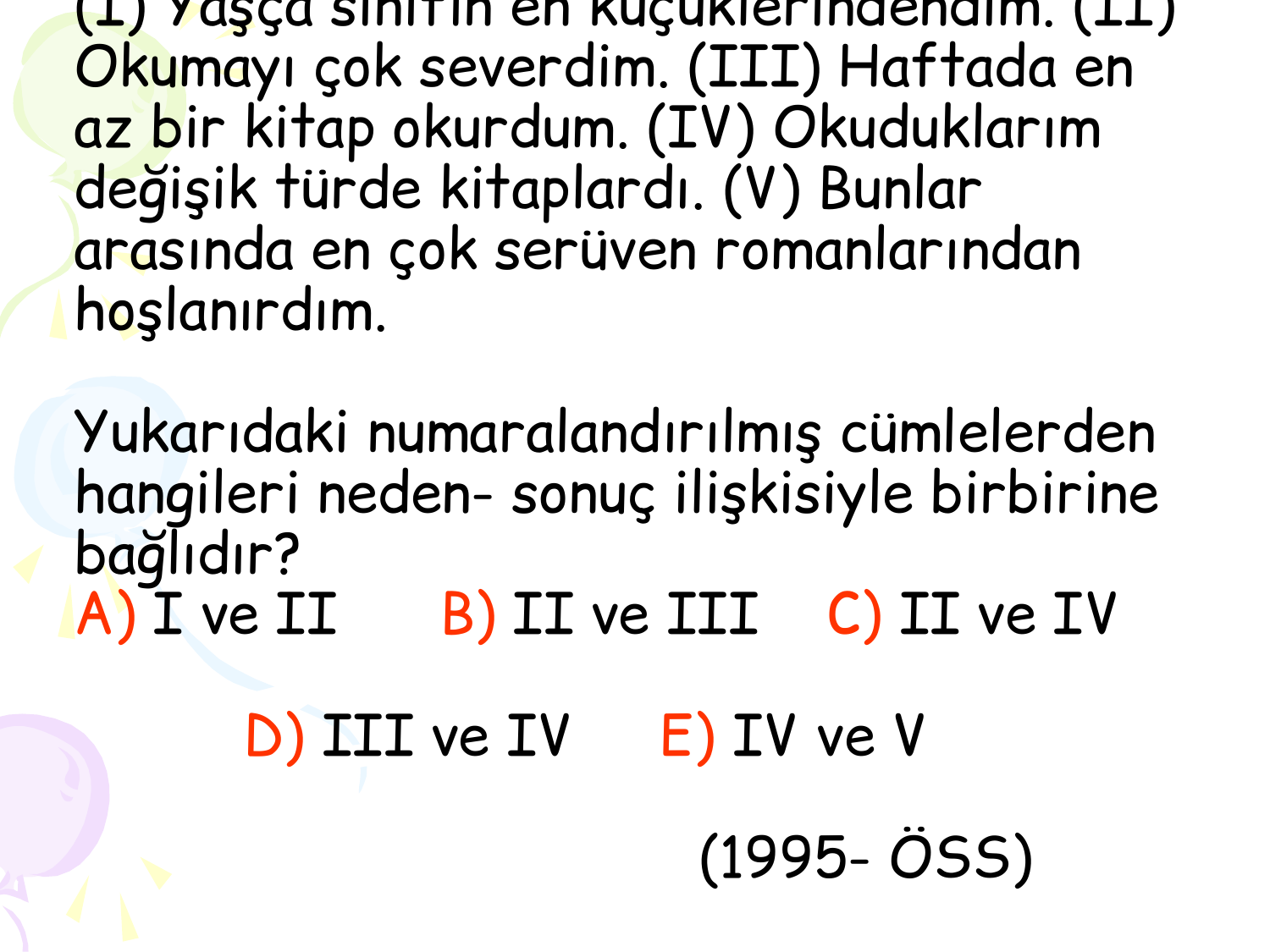

# (I) Yaşça sınıfın en küçüklerindendim. (II) Okumayı çok severdim. (III) Haftada en az bir kitap okurdum. (IV) Okuduklarım değişik türde kitaplardı. (V) Bunlar arasında en çok serüven romanlarından hoşlanırdım. Yukarıdaki numaralandırılmış cümlelerden hangileri neden- sonuç ilişkisiyle birbirine bağlıdır? A) I ve II      B) II ve III    C) II ve IV D) III ve IV     E) IV ve V (1995- ÖSS)